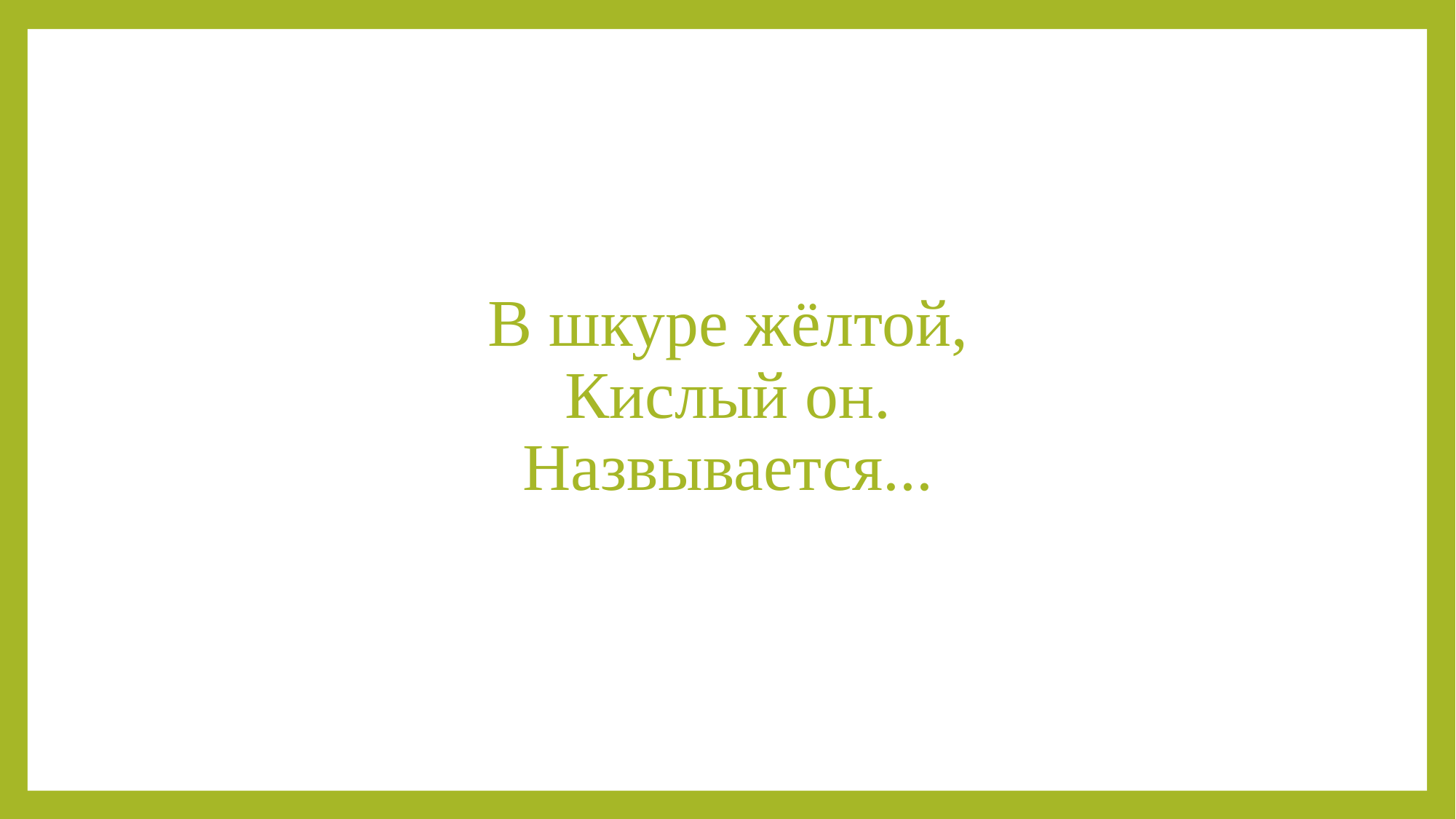

В шкуре жёлтой,
Кислый он.
Назвывается...
#